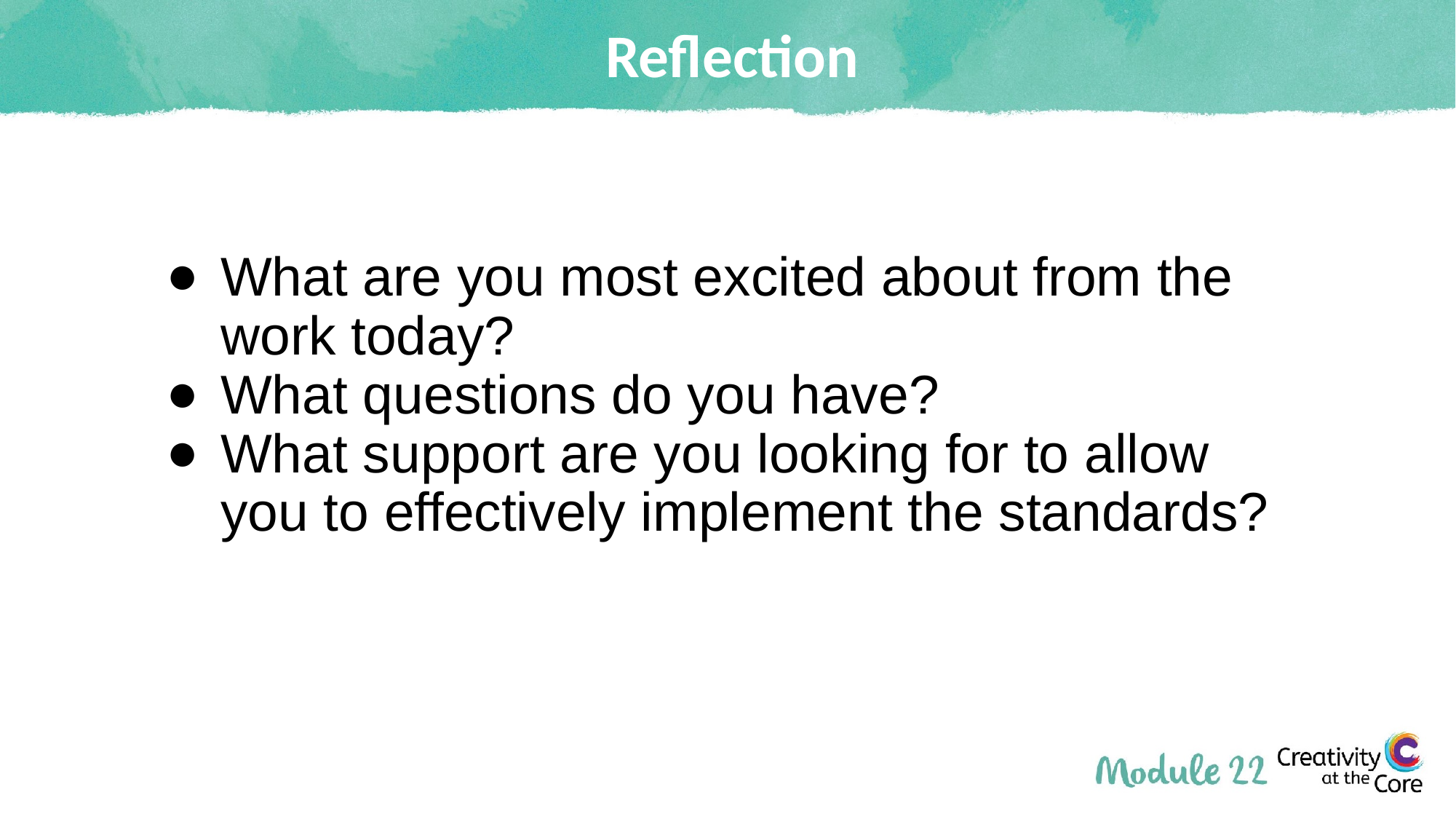

# Reflection
What are you most excited about from the work today?
What questions do you have?
What support are you looking for to allow you to effectively implement the standards?